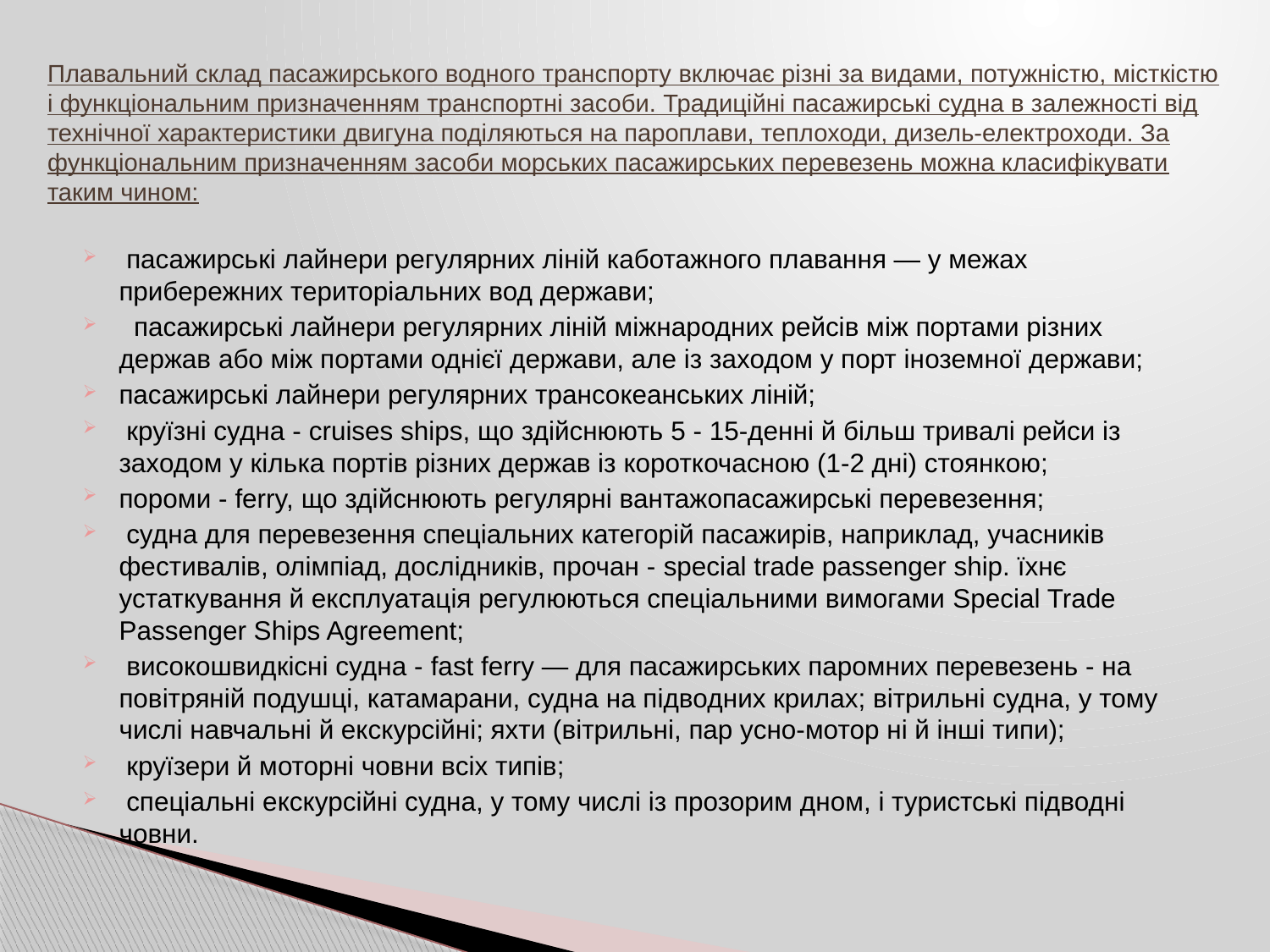

# Плавальний склад пасажирського водного транспорту включає різні за видами, потужністю, місткістю і функціональним призначенням транспортні засоби. Традиційні пасажирські судна в залежності від технічної характеристики двигуна поділяються на пароплави, теплоходи, дизель-електроходи. За функціональним призначенням засоби морських пасажирських перевезень можна класифікувати таким чином:
 пасажирські лайнери регулярних ліній каботажного плавання — у межах прибережних територіальних вод держави;
  пасажирські лайнери регулярних ліній міжнародних рейсів між портами різних держав або між портами однієї держави, але із заходом у порт іноземної держави;
пасажирські лайнери регулярних трансокеанських ліній;
 круїзні судна - cruises ships, що здійснюють 5 - 15-денні й більш тривалі рейси із заходом у кілька портів різних держав із короткочасною (1-2 дні) стоянкою;
пороми - ferry, що здійснюють регулярні вантажопасажирські перевезення;
 судна для перевезення спеціальних категорій пасажирів, наприклад, учасників фестивалів, олімпіад, дослідників, прочан - special trade passenger ship. їхнє устаткування й експлуатація регулюються спеціальними вимогами Special Trade Passenger Ships Agreement;
 високошвидкісні судна - fast ferry — для пасажирських паромних перевезень - на повітряній подушці, катамарани, судна на підводних крилах; вітрильні судна, у тому числі навчальні й екскурсійні; яхти (вітрильні, пар усно-мотор ні й інші типи);
 круїзери й моторні човни всіх типів;
 спеціальні екскурсійні судна, у тому числі із прозорим дном, і туристські підводні човни.